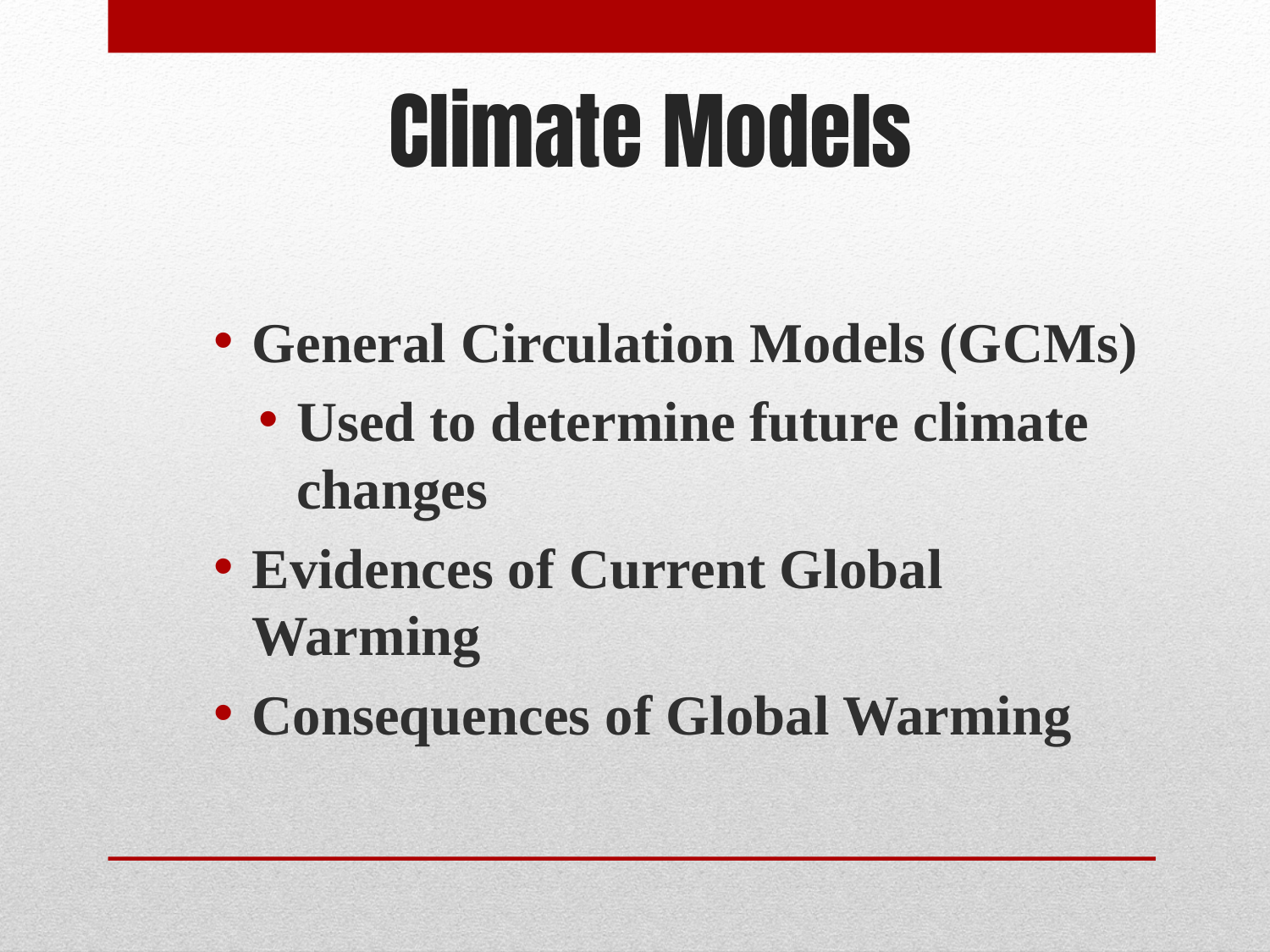

Climate Models
General Circulation Models (GCMs)
Used to determine future climate changes
Evidences of Current Global Warming
Consequences of Global Warming